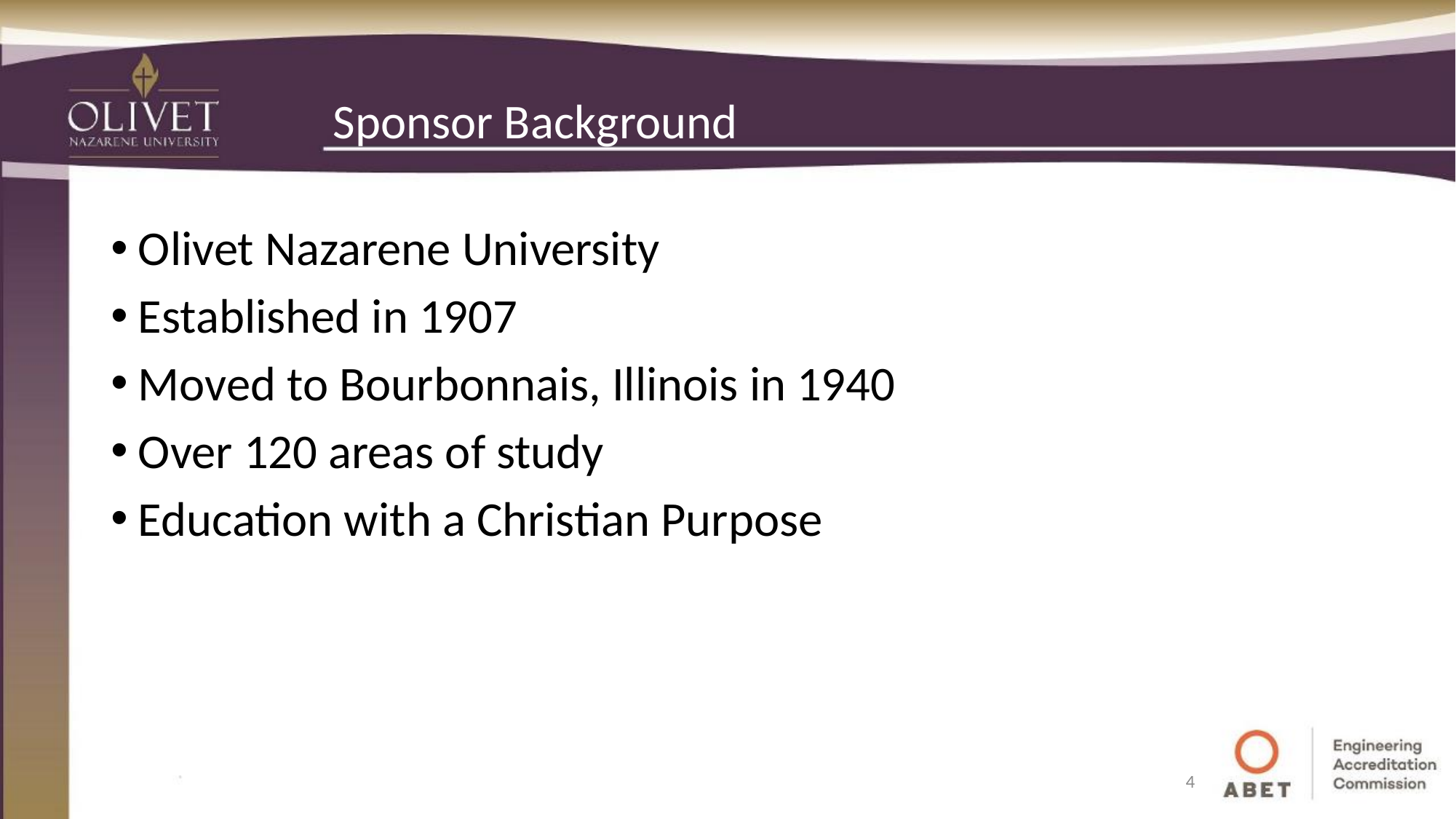

# Sponsor Background
Olivet Nazarene University
Established in 1907
Moved to Bourbonnais, Illinois in 1940
Over 120 areas of study
Education with a Christian Purpose
4